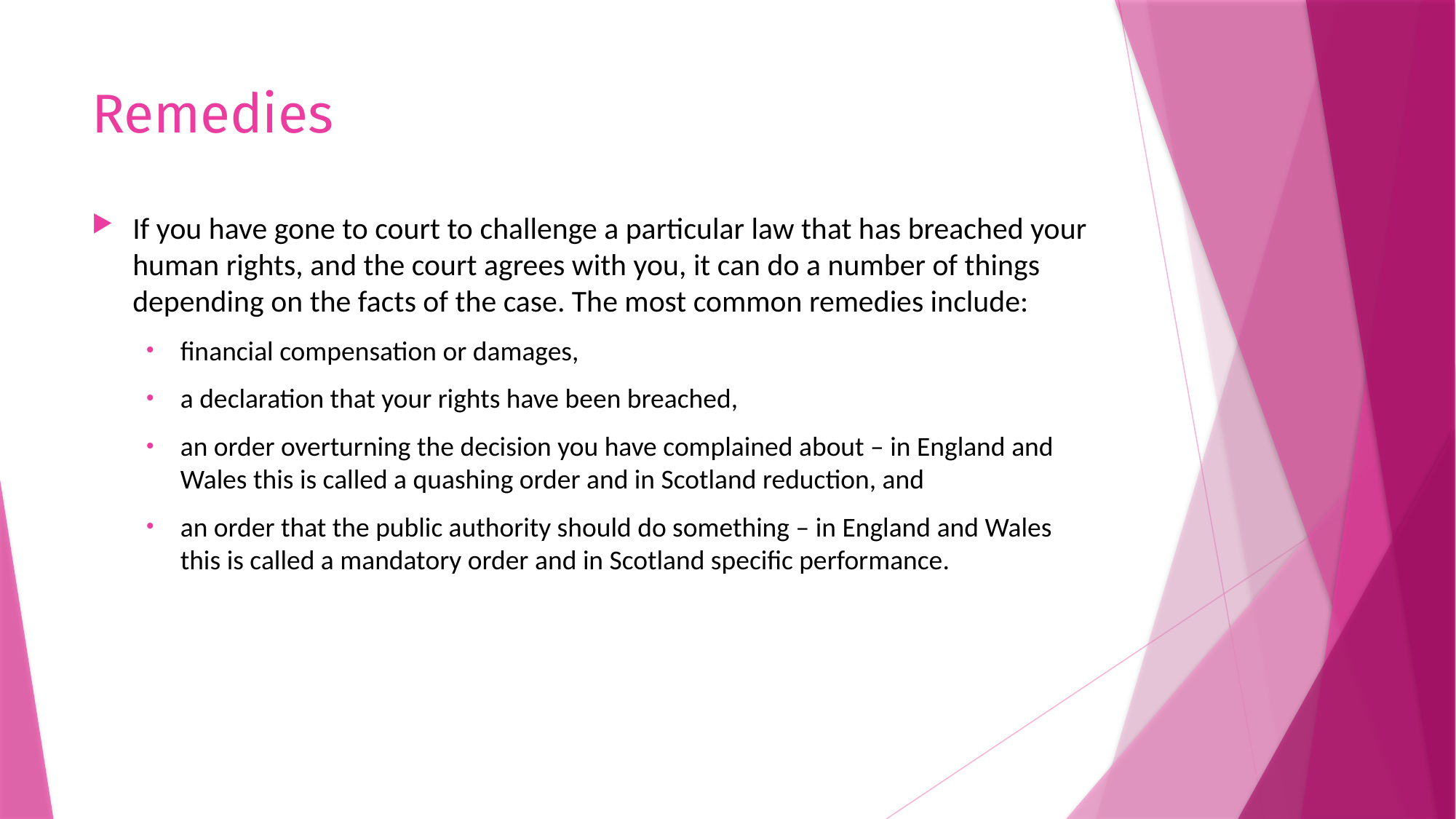

# Remedies
If you have gone to court to challenge a particular law that has breached your human rights, and the court agrees with you, it can do a number of things depending on the facts of the case. The most common remedies include:
financial compensation or damages,
a declaration that your rights have been breached,
an order overturning the decision you have complained about – in England and Wales this is called a quashing order and in Scotland reduction, and
an order that the public authority should do something – in England and Wales this is called a mandatory order and in Scotland specific performance.